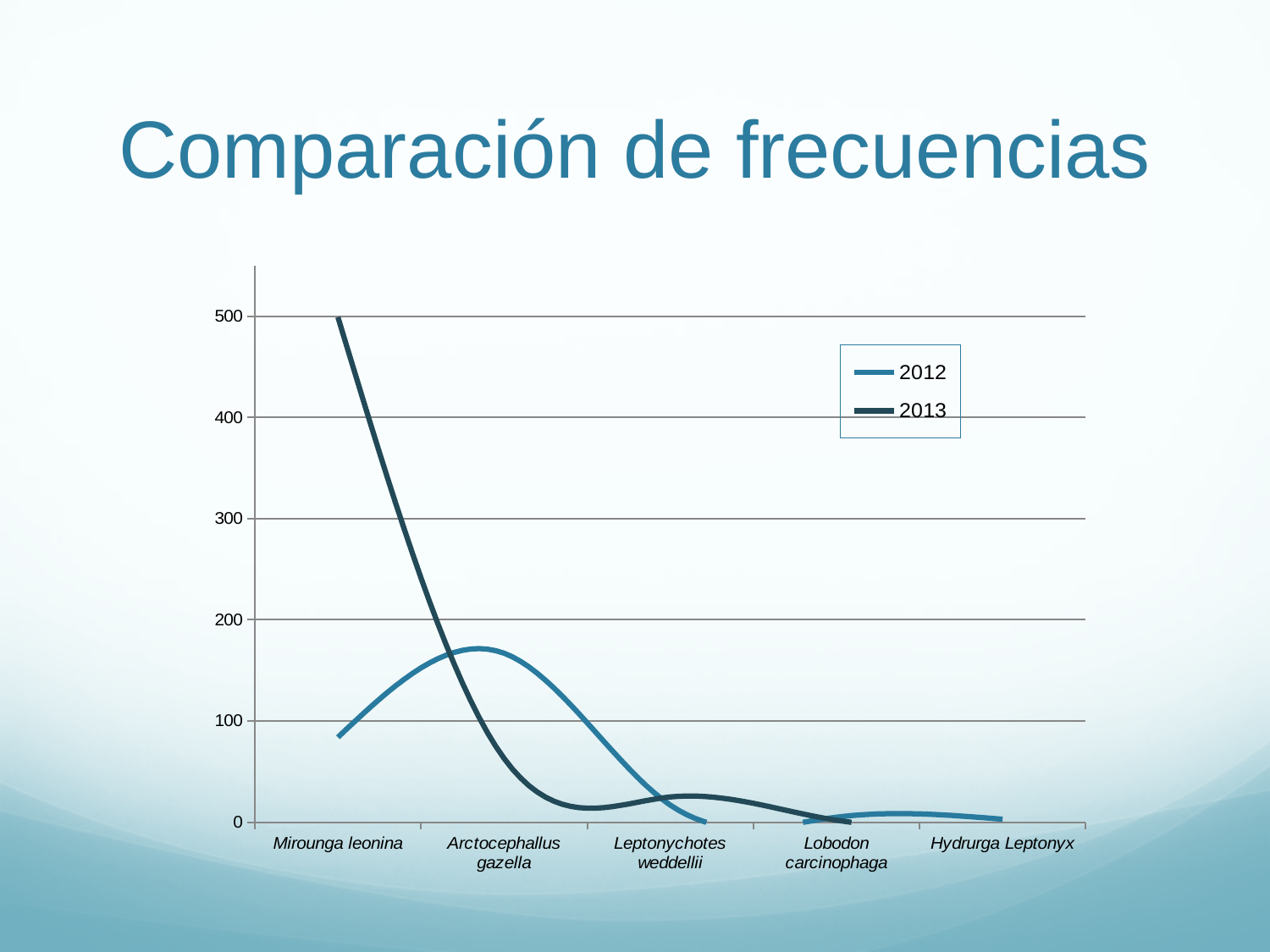

# Comparación de frecuencias

### Chart

| Category | 2012 | 2013 |
|---|---|---|
| Mirounga leonina | 84.0 | 499.0 |
| Arctocephallus gazella | 167.0 | 63.0 |
| Leptonychotes weddellii | 17.0 | 25.0 |
| Lobodon carcinophaga | 5.0 | 2.0 |
| Hydrurga Leptonyx | 3.0 | 0.0 |